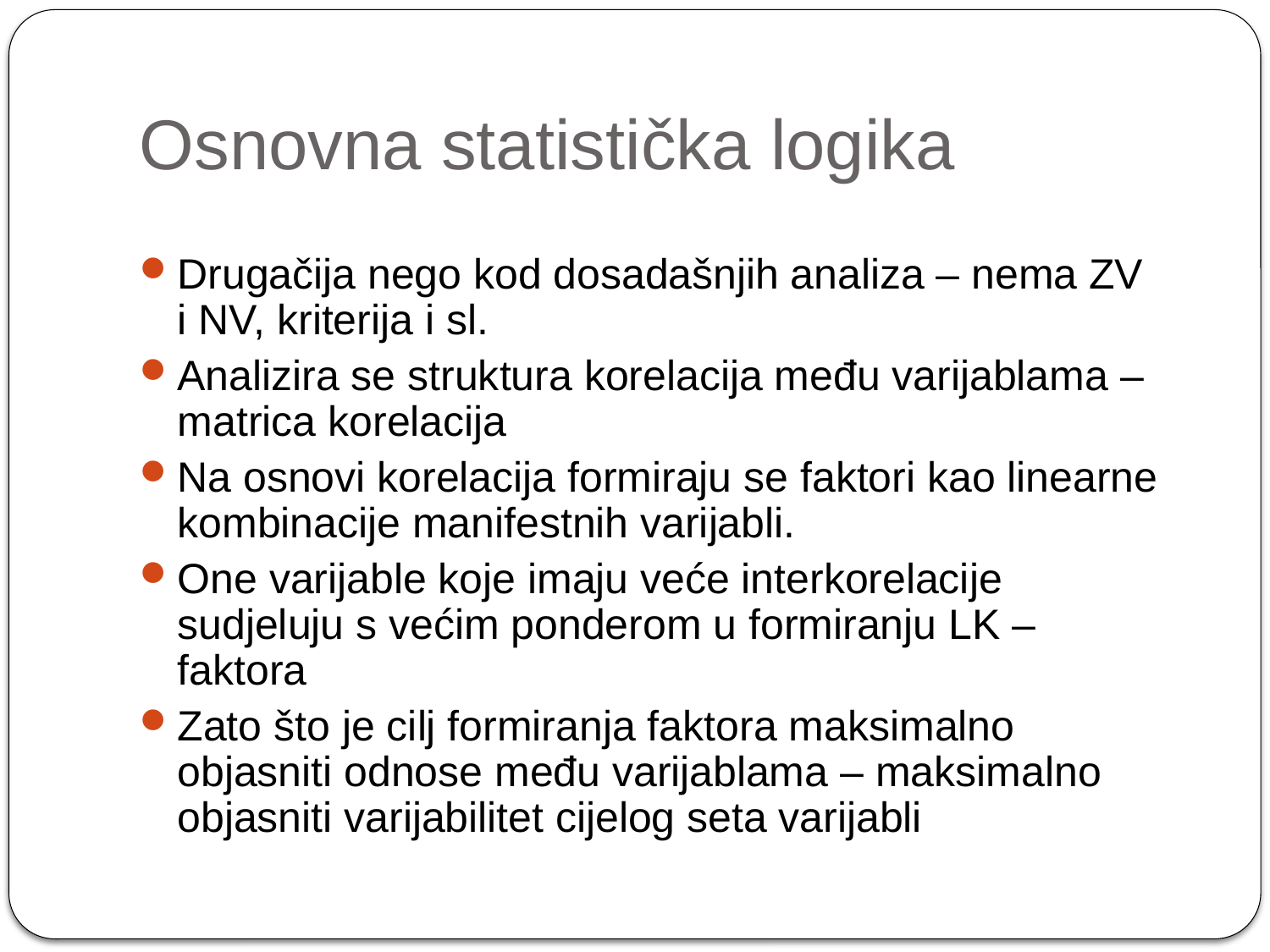

# Osnovna statistička logika
Drugačija nego kod dosadašnjih analiza – nema ZV i NV, kriterija i sl.
Analizira se struktura korelacija među varijablama – matrica korelacija
Na osnovi korelacija formiraju se faktori kao linearne kombinacije manifestnih varijabli.
One varijable koje imaju veće interkorelacije sudjeluju s većim ponderom u formiranju LK – faktora
Zato što je cilj formiranja faktora maksimalno objasniti odnose među varijablama – maksimalno objasniti varijabilitet cijelog seta varijabli